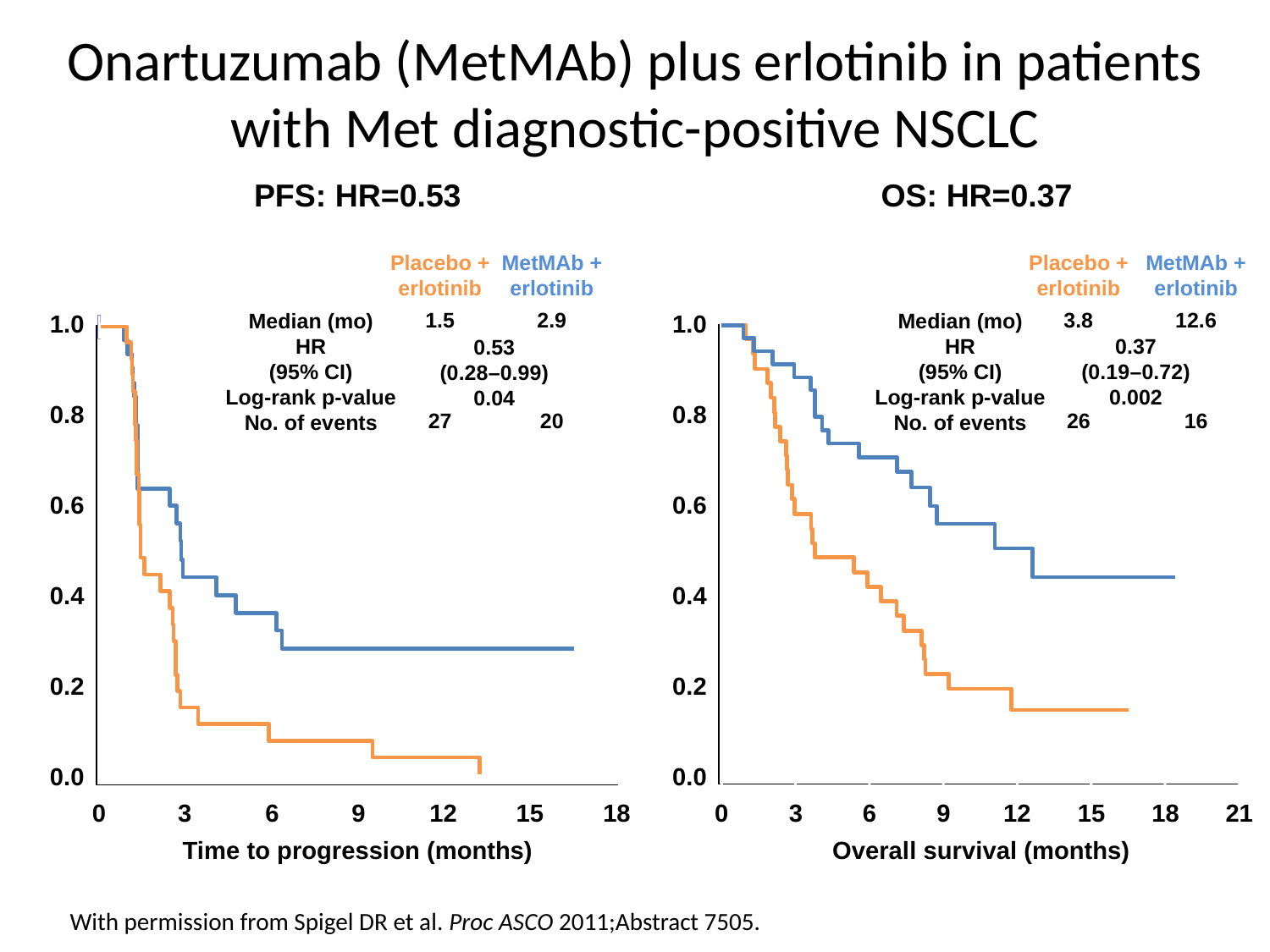

Onartuzumab (MetMAb) plus erlotinib in patients with Met diagnostic-positive NSCLC
PFS: HR=0.53
OS: HR=0.37
Placebo +
erlotinib
1.5

27
MetMAb +
erlotinib
2.9

20
Placebo +
erlotinib
3.8

26
MetMAb +
erlotinib
12.6

16

Median (mo)
HR
(95% CI)
Log-rank p-value
No. of events
Median (mo)
HR
(95% CI)
Log-rank p-value
No. of events
1.0
0.8
0.6
0.4
0.2
0.0
1.0
0.8
0.6
0.4
0.2
0.0

0.37
(0.19–0.72)
0.002

0.53
(0.28–0.99)
0.04
Probability of survival
Probability of progression free

0
3
6
9
12
15
18
0
3
6
9
12
15
18
21
Time to progression (months)
Overall survival (months)
With permission from Spigel DR et al. Proc ASCO 2011;Abstract 7505.